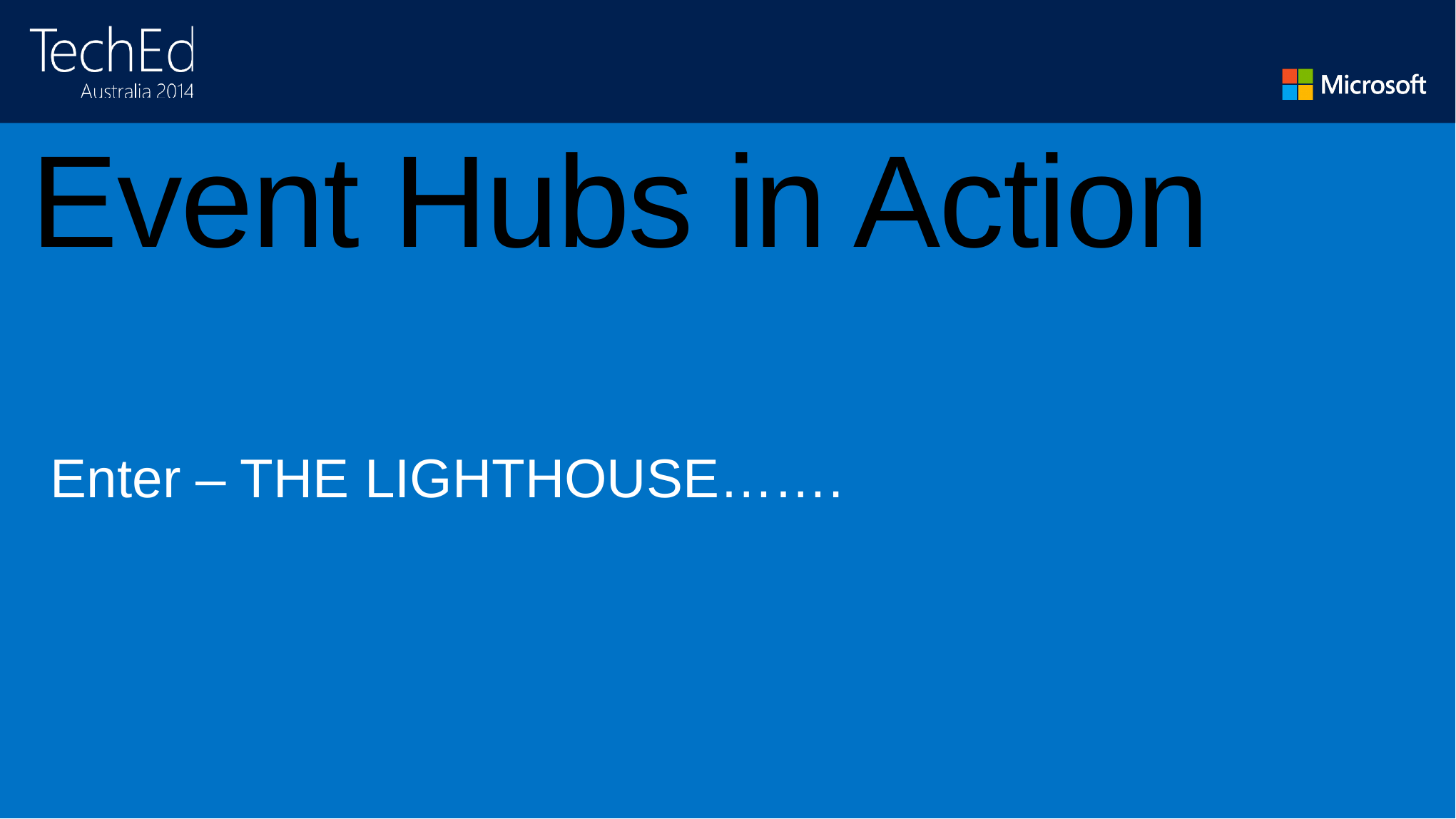

# Event Hubs in Action
Enter – THE LIGHTHOUSE…….